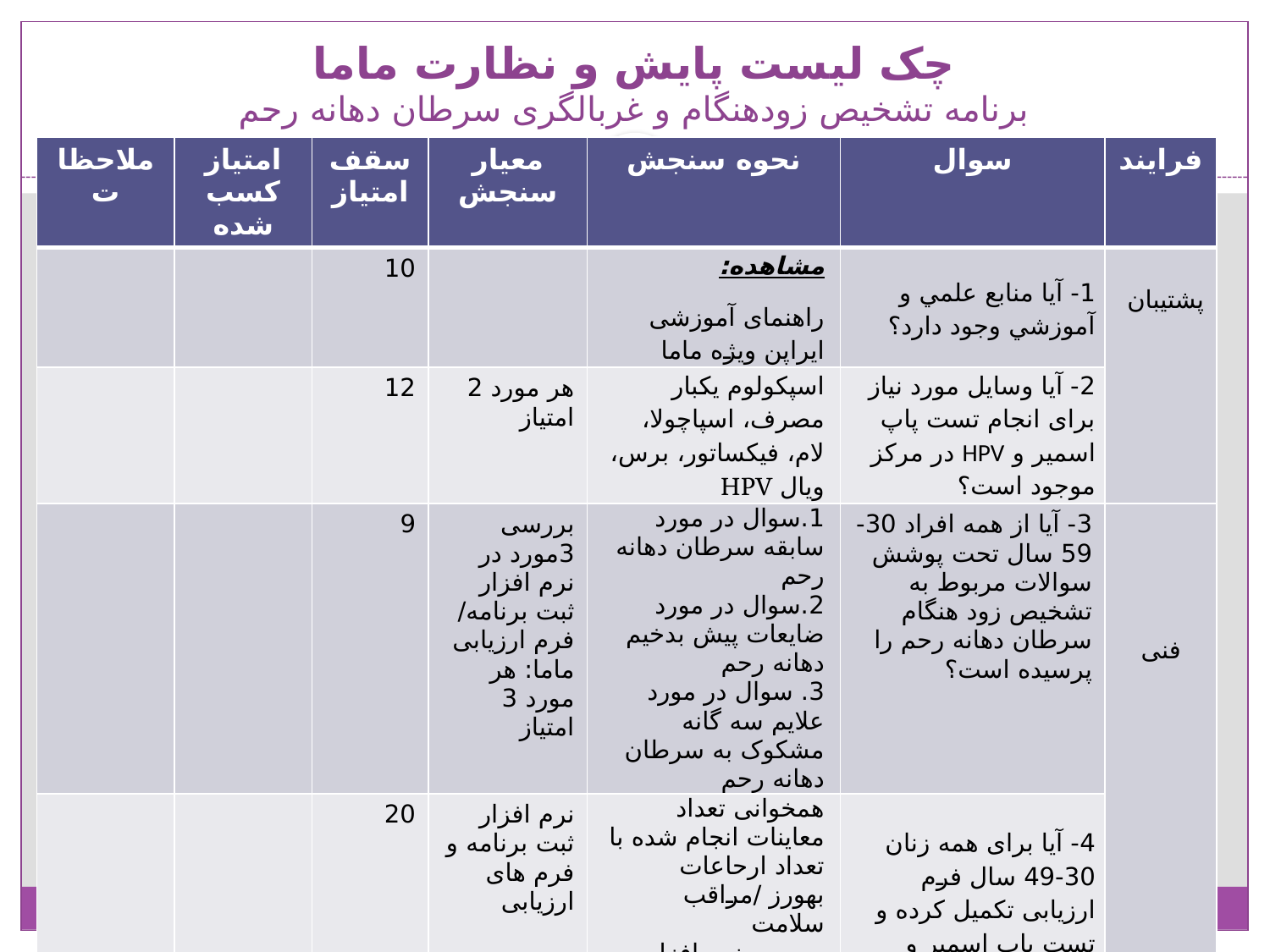

# چک لیست پایش و نظارت ماما برنامه تشخیص زودهنگام و غربالگری سرطان دهانه رحم
| ملاحظات | امتیاز کسب شده | سقف امتیاز | معیار سنجش | نحوه سنجش | سوال | فرایند |
| --- | --- | --- | --- | --- | --- | --- |
|  |  | 10 |  | مشاهده: راهنمای آموزشی ایراپن ویژه ماما | 1- آیا منابع علمي و آموزشي وجود دارد؟ | پشتیبان |
|  |  | 12 | هر مورد 2 امتیاز | اسپکولوم یکبار مصرف، اسپاچولا، لام، فیکساتور، برس، ویال HPV | 2- آیا وسایل مورد نیاز برای انجام تست پاپ اسمیر و HPV در مرکز موجود است؟ |  |
|  |  | 9 | بررسی 3مورد در نرم افزار ثبت برنامه/ فرم ارزیابی ماما: هر مورد 3 امتیاز | 1.سوال در مورد سابقه سرطان دهانه رحم 2.سوال در مورد ضایعات پیش بدخیم دهانه رحم 3. سوال در مورد علایم سه گانه مشکوک به سرطان دهانه رحم | 3- آیا از همه افراد 30-59 سال تحت پوشش سوالات مربوط به تشخیص زود هنگام سرطان دهانه رحم را پرسیده است؟ | فنی |
|  |  | 20 | نرم افزار ثبت برنامه و فرم های ارزیابی | همخوانی تعداد معاینات انجام شده با تعداد ارحاعات بهورز /مراقب سلامت بررسی نرم افزار ثبت برنامه/ فرم های ارزیابی | 4- آیا برای همه زنان 30-49 سال فرم ارزیابی تکمیل کرده و تست پاپ اسمیر و HPV انجام داده است؟ |  |
|  |  | 10 | بر اساس دستور العمل كشوري ایراپن | مشاهده نحوه انجام تست پاپ اسمیر | 5-آیا تست پاپ اسمیر را به درستی انجام می دهد؟ |  |